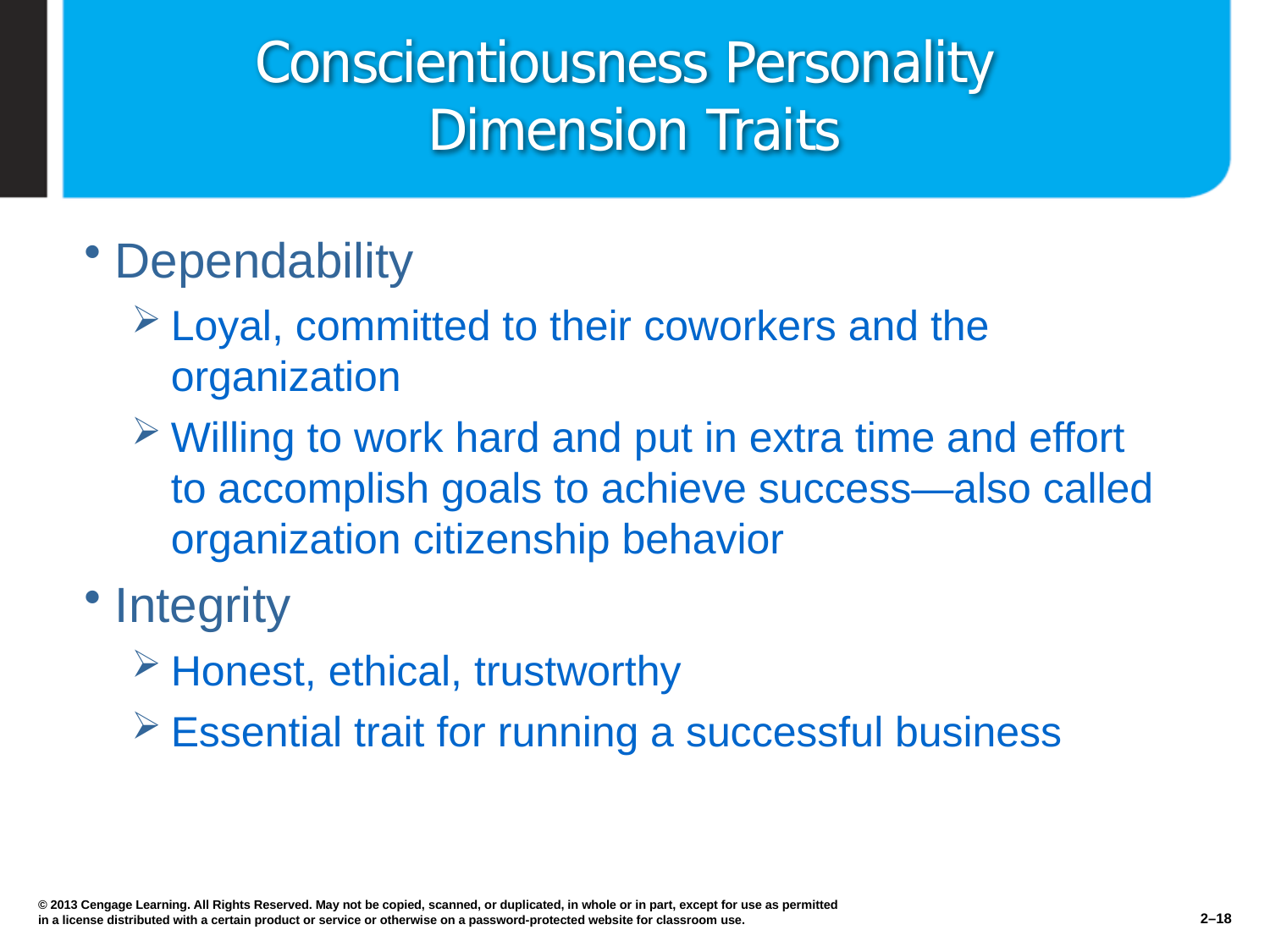

# Conscientiousness Personality Dimension Traits
Dependability
Loyal, committed to their coworkers and the organization
Willing to work hard and put in extra time and effort to accomplish goals to achieve success—also called organization citizenship behavior
Integrity
Honest, ethical, trustworthy
Essential trait for running a successful business
© 2013 Cengage Learning. All Rights Reserved. May not be copied, scanned, or duplicated, in whole or in part, except for use as permitted in a license distributed with a certain product or service or otherwise on a password-protected website for classroom use.
2–18